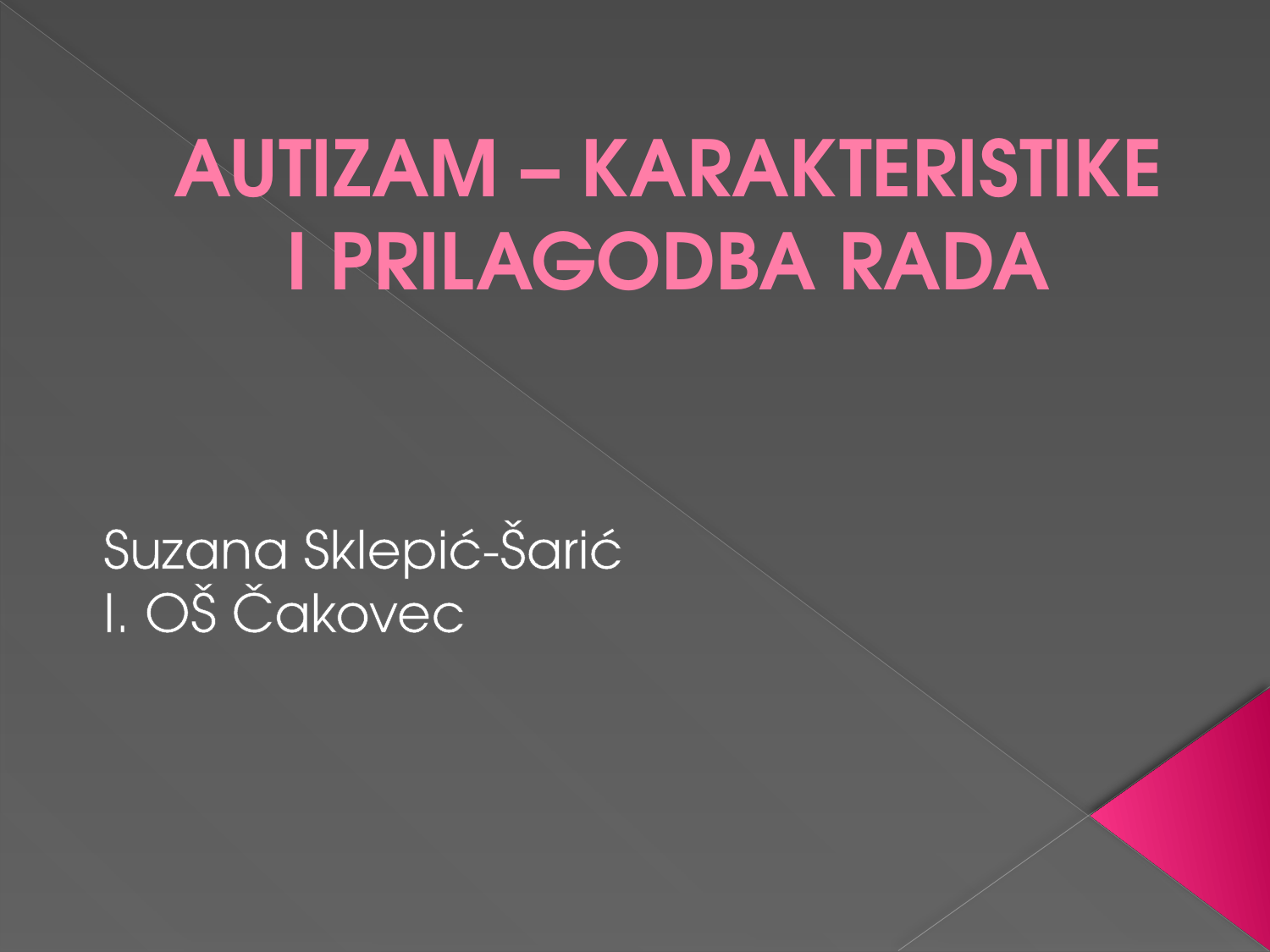

# AUTIZAM – KARAKTERISTIKE I PRILAGODBA RADA

Suzana Sklepić-Šarić
I. OŠ Čakovec